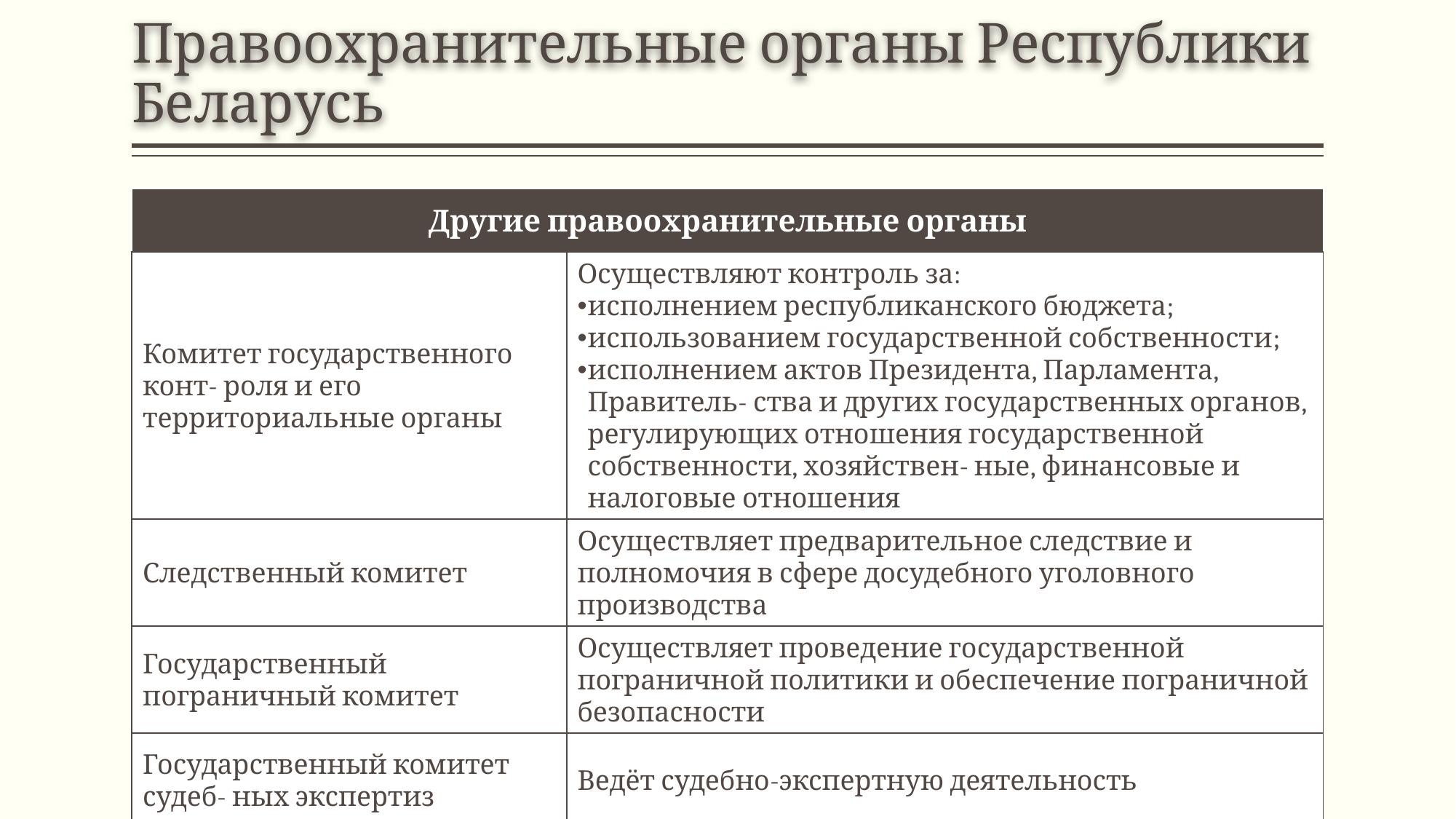

# Правоохранительные органы Республики Беларусь
| Другие правоохранительные органы |  |
| --- | --- |
| Комитет государственного конт- роля и его территориальные органы | Осуществляют контроль за: исполнением республиканского бюджета; использованием государственной собственности; исполнением актов Президента, Парламента, Правитель- ства и других государственных органов, регулирующих отношения государственной собственности, хозяйствен- ные, финансовые и налоговые отношения |
| Следственный комитет | Осуществляет предварительное следствие и полномочия в сфере досудебного уголовного производства |
| Государственный пограничный комитет | Осуществляет проведение государственной пограничной политики и обеспечение пограничной безопасности |
| Государственный комитет судеб- ных экспертиз | Ведёт судебно-экспертную деятельность |